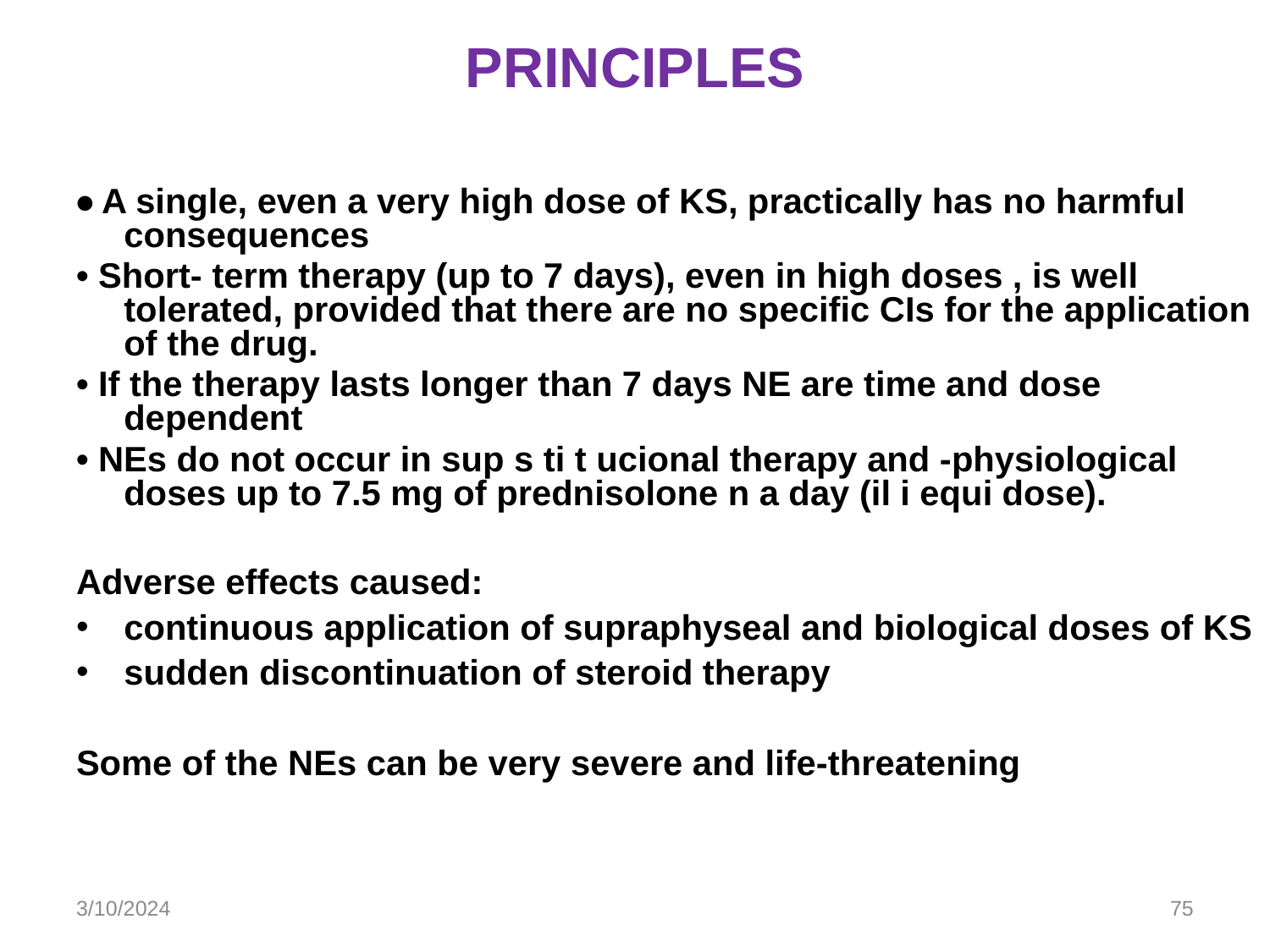

# PRINCIPLES

• A single, even a very high dose of KS, practically has no harmful consequences
• Short- term therapy (up to 7 days), even in high doses , is well tolerated, provided that there are no specific CIs for the application of the drug.
• If the therapy lasts longer than 7 days NE are time and dose dependent
• NEs do not occur in sup s ti t ucional therapy and -physiological doses up to 7.5 mg of prednisolone n a day (il i equi dose).

Adverse effects caused:
continuous application of supraphyseal and biological doses of KS
sudden discontinuation of steroid therapy

Some of the NEs can be very severe and life-threatening

3/10/2024
75